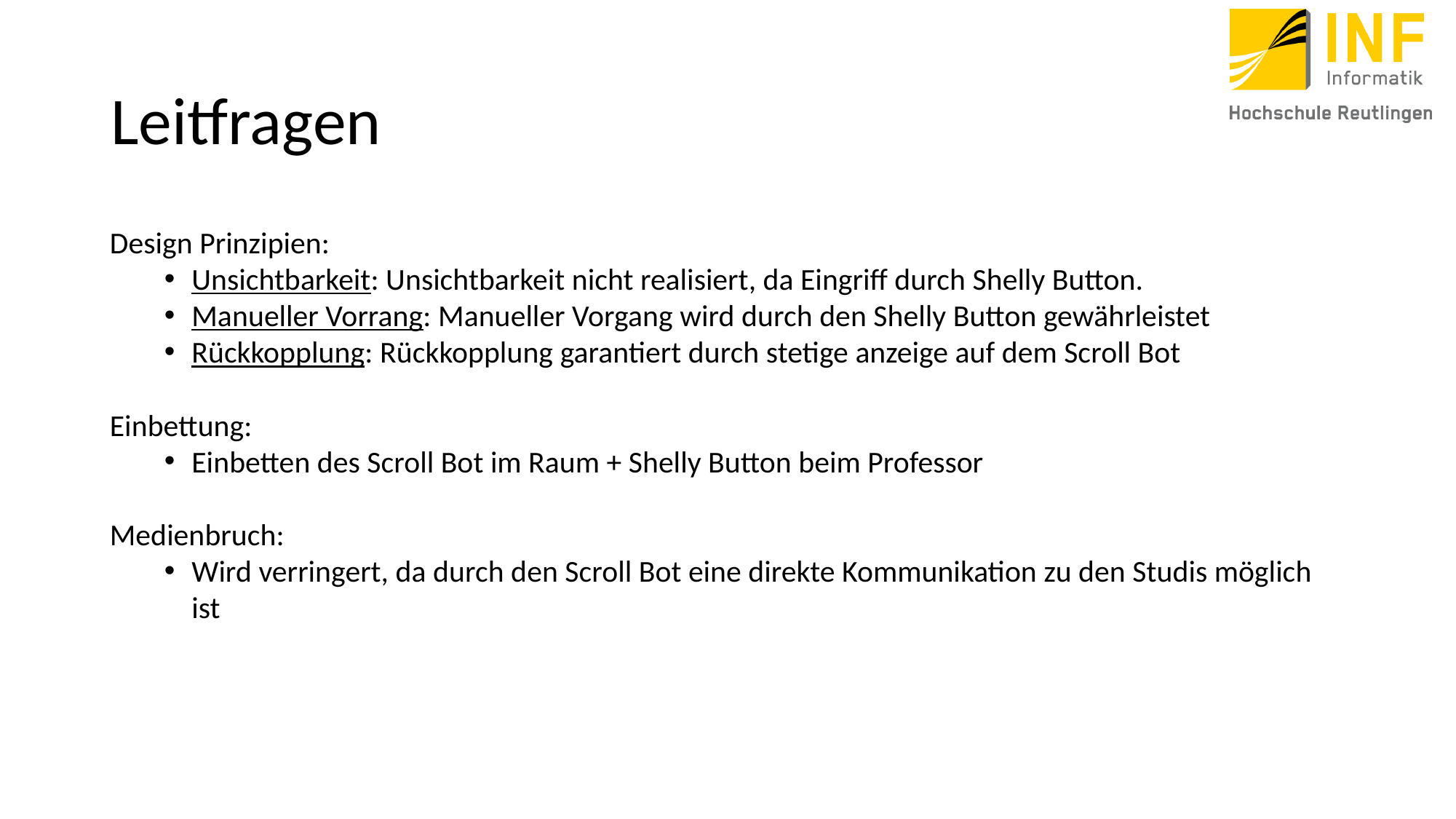

# Leitfragen
Design Prinzipien:
Unsichtbarkeit: Unsichtbarkeit nicht realisiert, da Eingriff durch Shelly Button.
Manueller Vorrang: Manueller Vorgang wird durch den Shelly Button gewährleistet
Rückkopplung: Rückkopplung garantiert durch stetige anzeige auf dem Scroll Bot

Einbettung:
Einbetten des Scroll Bot im Raum + Shelly Button beim Professor

Medienbruch:
Wird verringert, da durch den Scroll Bot eine direkte Kommunikation zu den Studis möglich ist